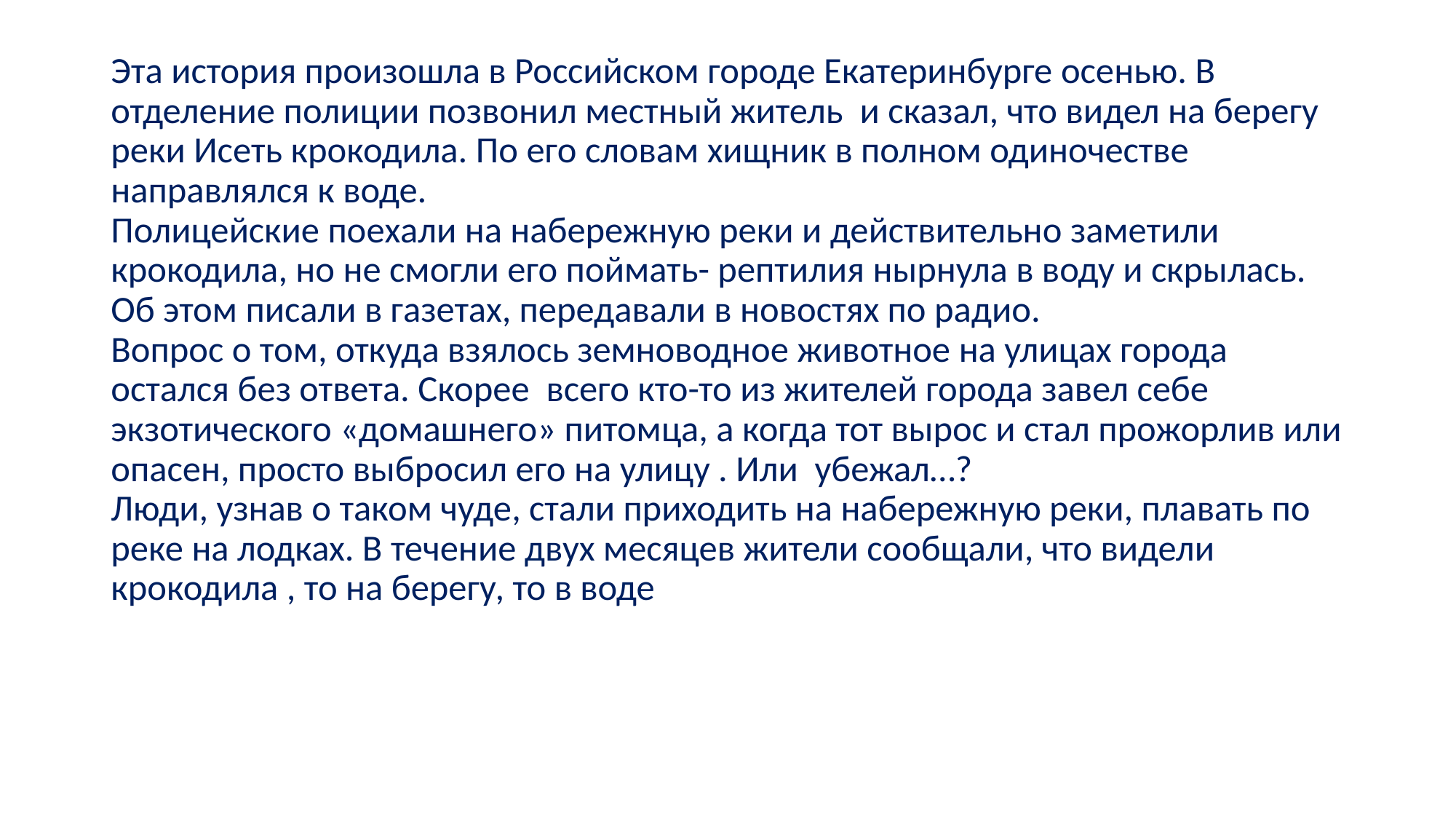

# Эта история произошла в Российском городе Екатеринбурге осенью. В отделение полиции позвонил местный житель  и сказал, что видел на берегу реки Исеть крокодила. По его словам хищник в полном одиночестве направлялся к воде. Полицейские поехали на набережную реки и действительно заметили крокодила, но не смогли его поймать- рептилия нырнула в воду и скрылась. Об этом писали в газетах, передавали в новостях по радио. Вопрос о том, откуда взялось земноводное животное на улицах города остался без ответа. Скорее  всего кто-то из жителей города завел себе экзотического «домашнего» питомца, а когда тот вырос и стал прожорлив или опасен, просто выбросил его на улицу . Или  убежал…? Люди, узнав о таком чуде, стали приходить на набережную реки, плавать по реке на лодках. В течение двух месяцев жители сообщали, что видели крокодила , то на берегу, то в воде